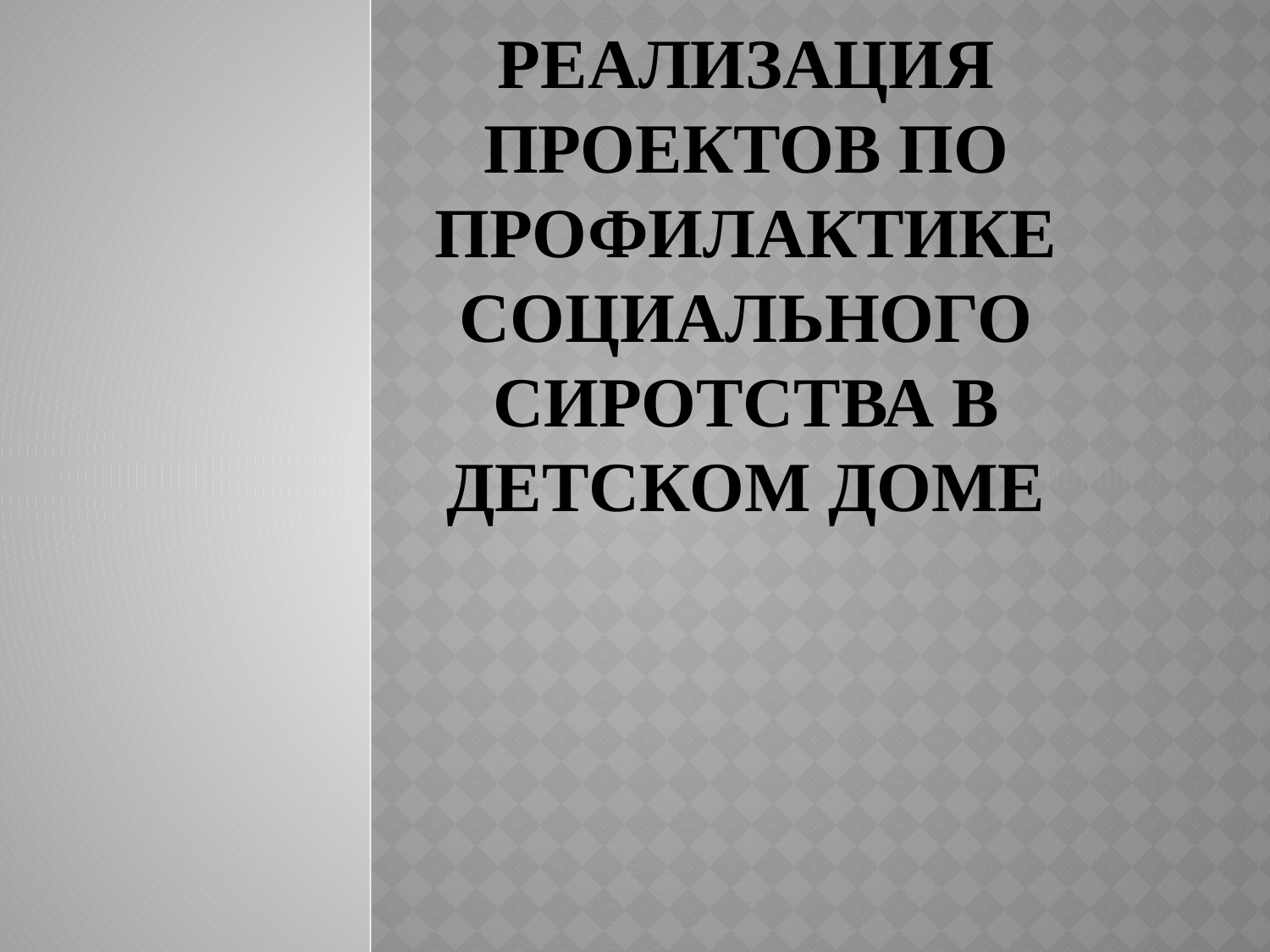

# Реализация проектов по профилактике социального сиротства в детском доме